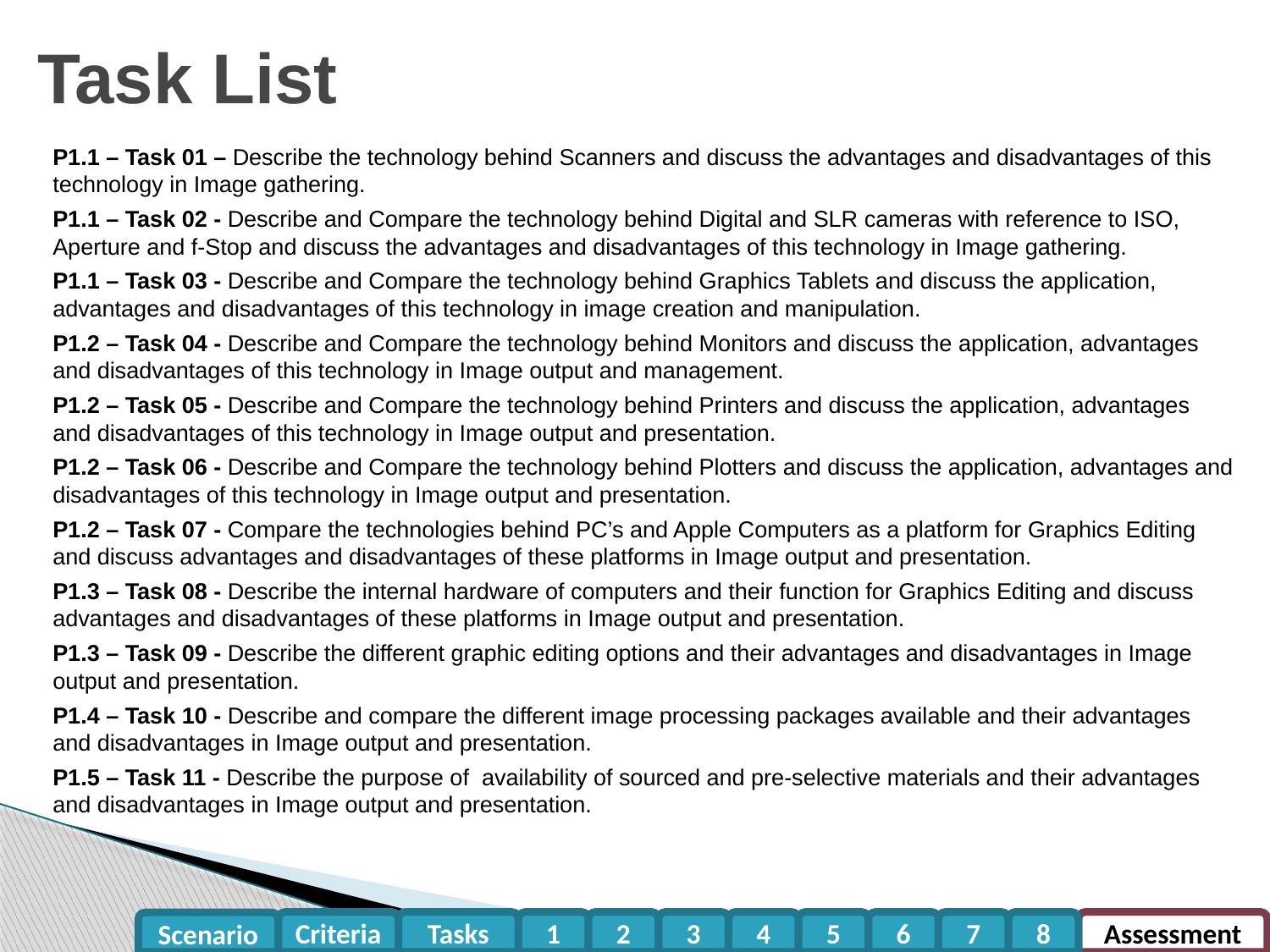

# Task List
P1.1 – Task 01 – Describe the technology behind Scanners and discuss the advantages and disadvantages of this technology in Image gathering.
P1.1 – Task 02 - Describe and Compare the technology behind Digital and SLR cameras with reference to ISO, Aperture and f-Stop and discuss the advantages and disadvantages of this technology in Image gathering.
P1.1 – Task 03 - Describe and Compare the technology behind Graphics Tablets and discuss the application, advantages and disadvantages of this technology in image creation and manipulation.
P1.2 – Task 04 - Describe and Compare the technology behind Monitors and discuss the application, advantages and disadvantages of this technology in Image output and management.
P1.2 – Task 05 - Describe and Compare the technology behind Printers and discuss the application, advantages and disadvantages of this technology in Image output and presentation.
P1.2 – Task 06 - Describe and Compare the technology behind Plotters and discuss the application, advantages and disadvantages of this technology in Image output and presentation.
P1.2 – Task 07 - Compare the technologies behind PC’s and Apple Computers as a platform for Graphics Editing and discuss advantages and disadvantages of these platforms in Image output and presentation.
P1.3 – Task 08 - Describe the internal hardware of computers and their function for Graphics Editing and discuss advantages and disadvantages of these platforms in Image output and presentation.
P1.3 – Task 09 - Describe the different graphic editing options and their advantages and disadvantages in Image output and presentation.
P1.4 – Task 10 - Describe and compare the different image processing packages available and their advantages and disadvantages in Image output and presentation.
P1.5 – Task 11 - Describe the purpose of  availability of sourced and pre-selective materials and their advantages and disadvantages in Image output and presentation.
Criteria
Tasks
1
2
3
4
5
6
7
8
Assessment
Scenario